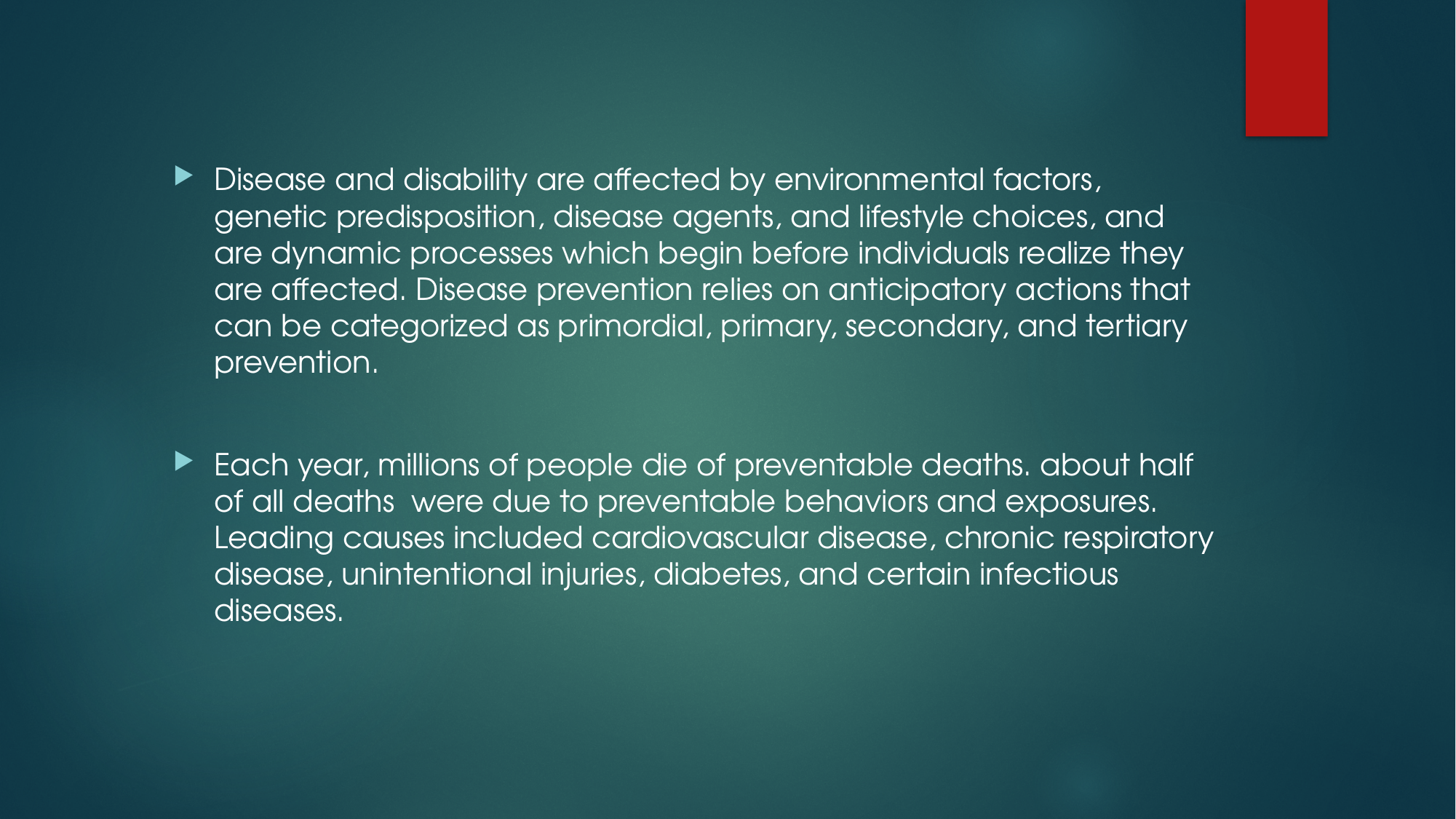

Disease and disability are affected by environmental factors, genetic predisposition, disease agents, and lifestyle choices, and are dynamic processes which begin before individuals realize they are affected. Disease prevention relies on anticipatory actions that can be categorized as primordial, primary, secondary, and tertiary prevention.

Each year, millions of people die of preventable deaths. about half of all deaths  were due to preventable behaviors and exposures. Leading causes included cardiovascular disease, chronic respiratory disease, unintentional injuries, diabetes, and certain infectious diseases.